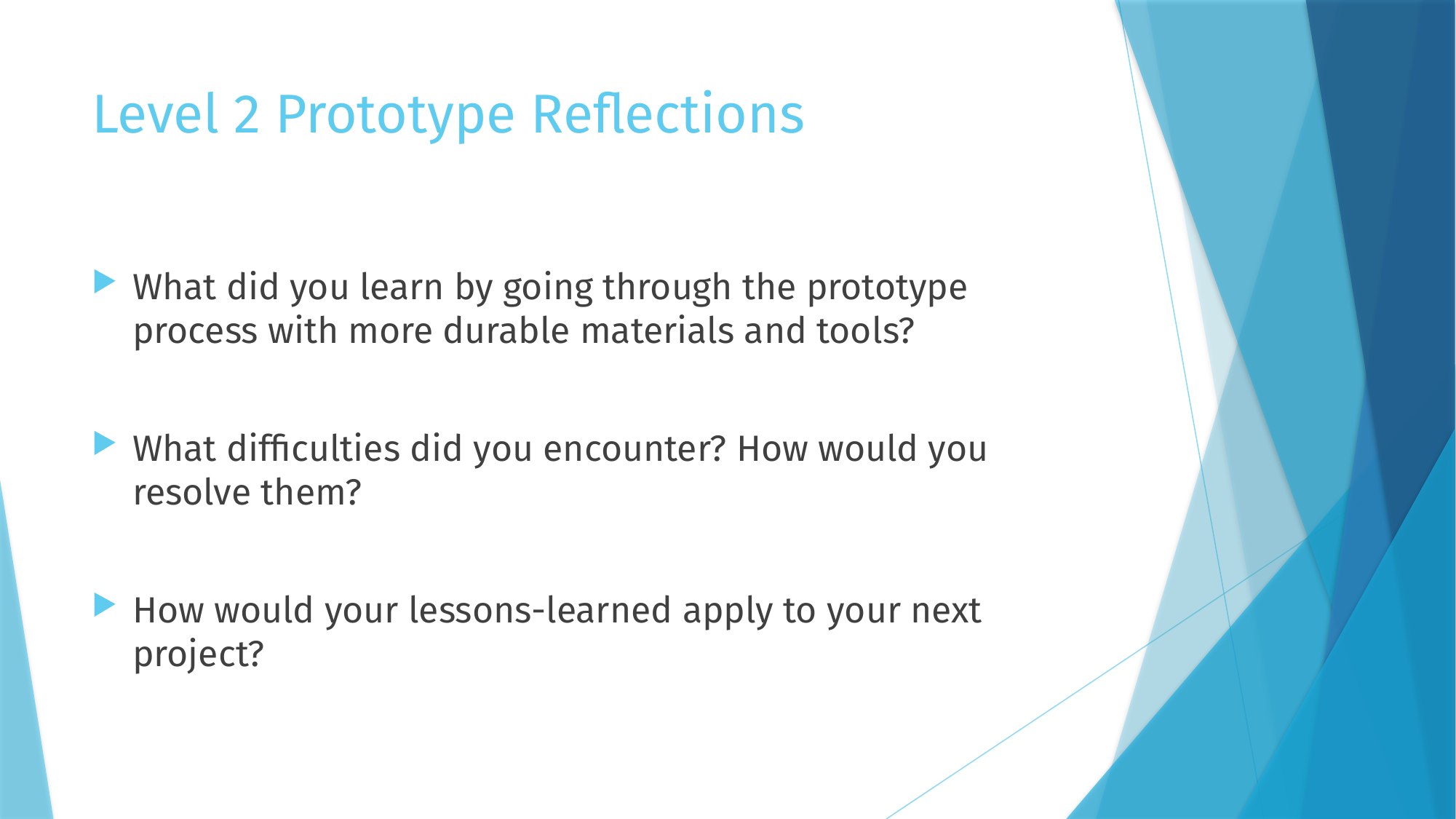

# Level 2 Prototype Reflections
What did you learn by going through the prototype process with more durable materials and tools?

What difficulties did you encounter? How would you resolve them?

How would your lessons-learned apply to your next project?